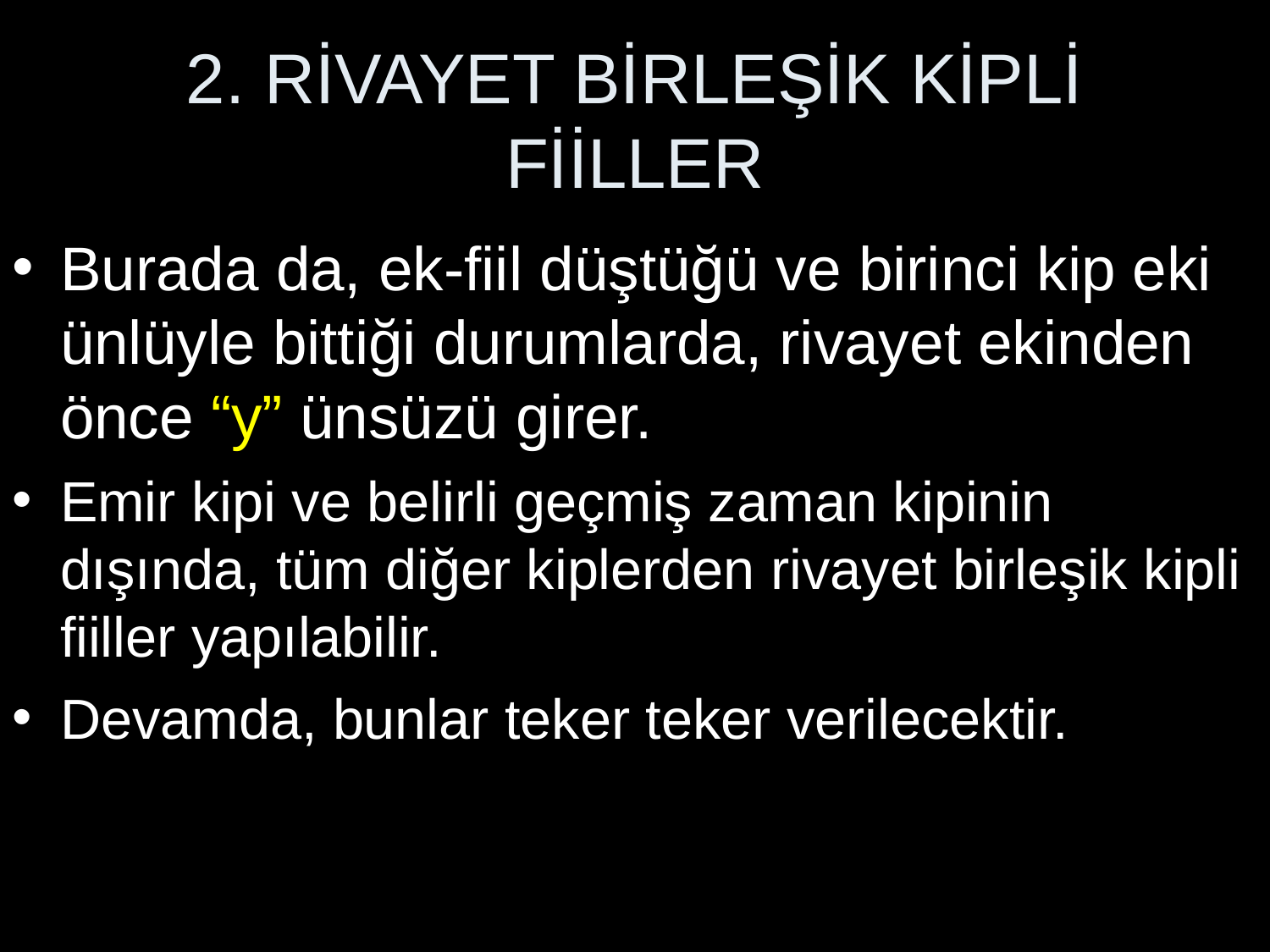

# 2. RİVAYET BİRLEŞİK KİPLİ FİİLLER
Burada da, ek-fiil düştüğü ve birinci kip eki ünlüyle bittiği durumlarda, rivayet ekinden önce “y” ünsüzü girer.
Emir kipi ve belirli geçmiş zaman kipinin dışında, tüm diğer kiplerden rivayet birleşik kipli fiiller yapılabilir.
Devamda, bunlar teker teker verilecektir.